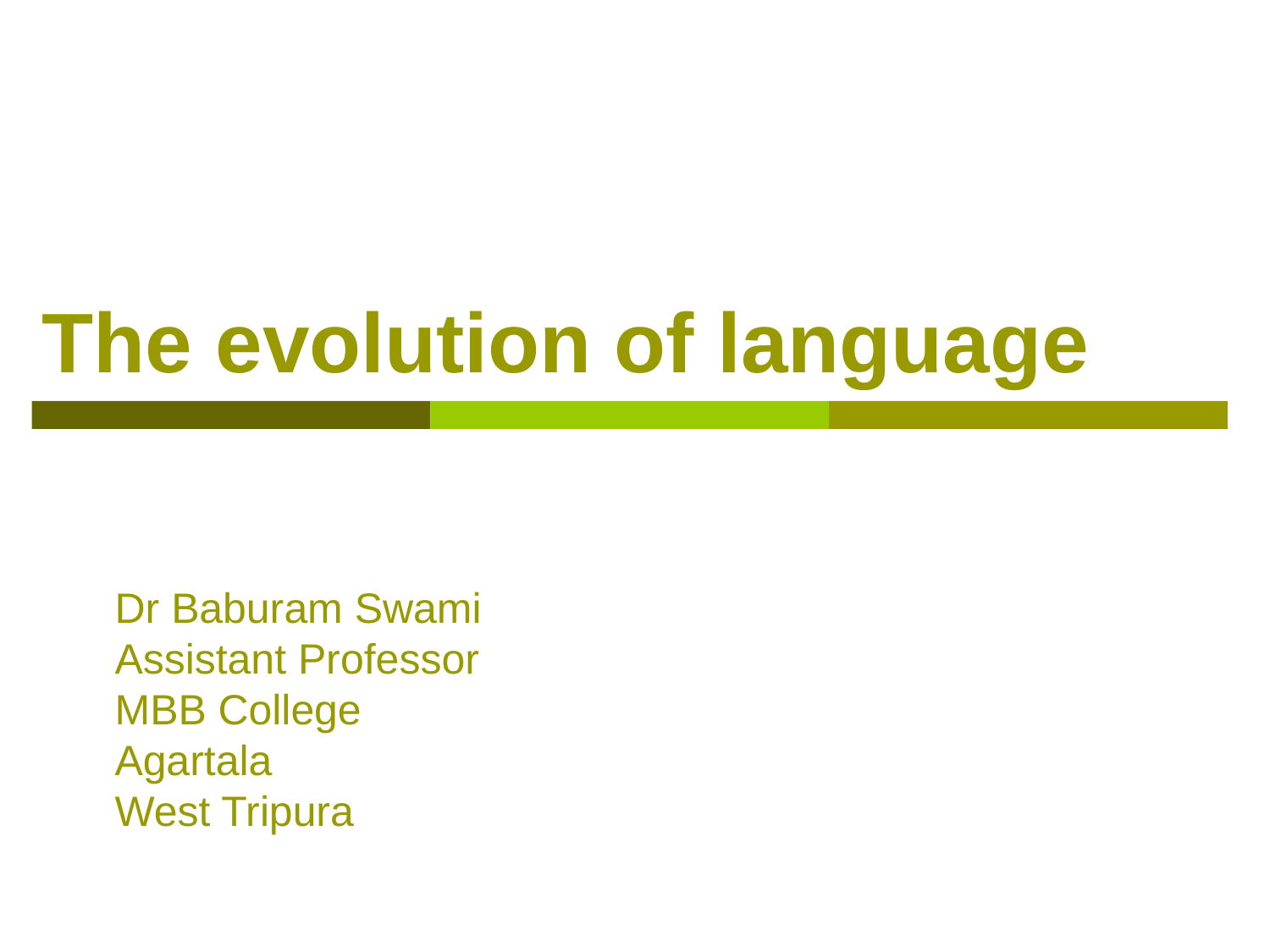

# The evolution of language
Dr Baburam Swami
Assistant Professor
MBB College
Agartala
West Tripura